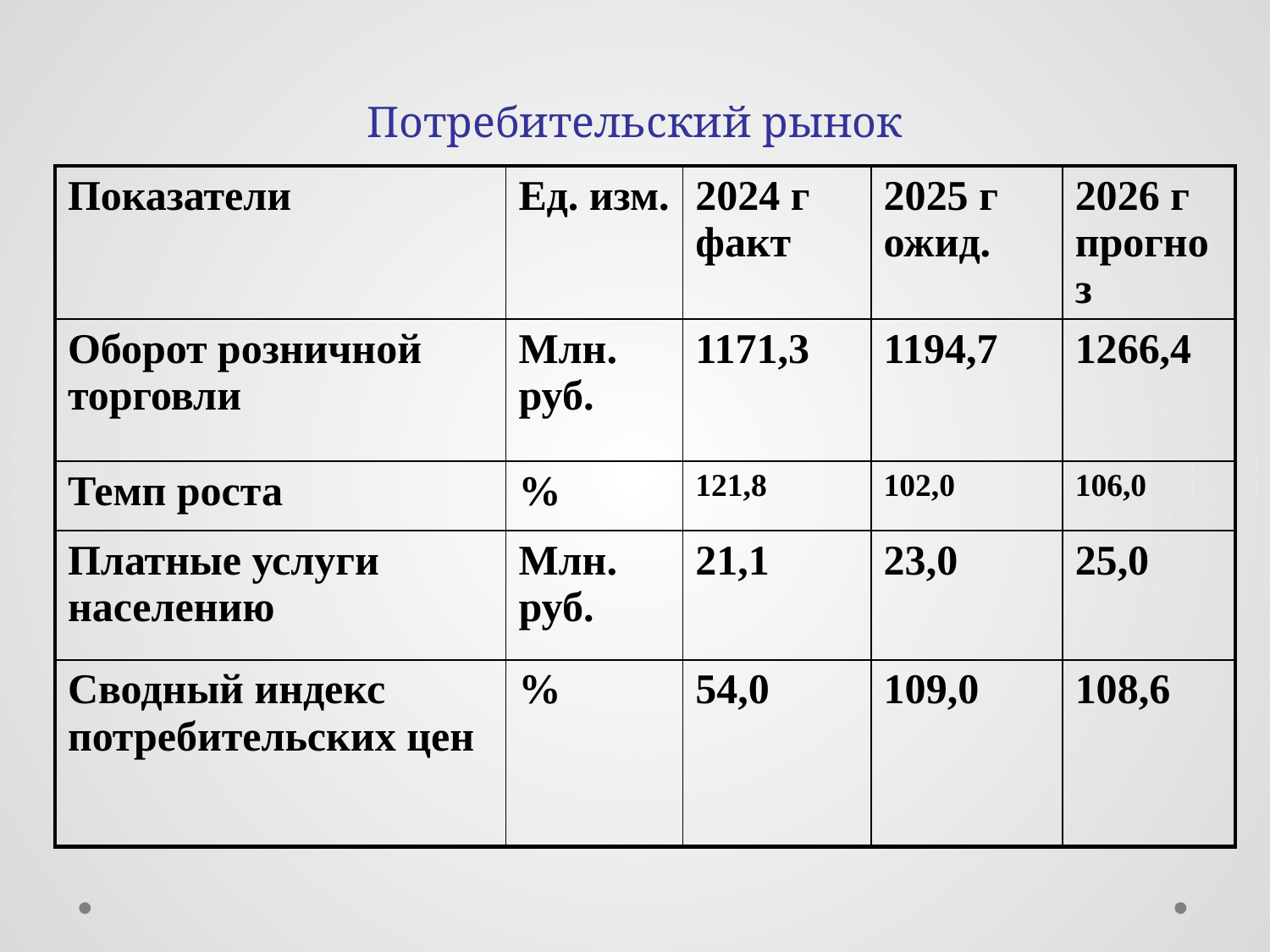

# Потребительский рынок
| Показатели | Ед. изм. | 2024 г факт | 2025 г ожид. | 2026 г прогноз |
| --- | --- | --- | --- | --- |
| Оборот розничной торговли | Млн. руб. | 1171,3 | 1194,7 | 1266,4 |
| Темп роста | % | 121,8 | 102,0 | 106,0 |
| Платные услуги населению | Млн. руб. | 21,1 | 23,0 | 25,0 |
| Сводный индекс потребительских цен | % | 54,0 | 109,0 | 108,6 |